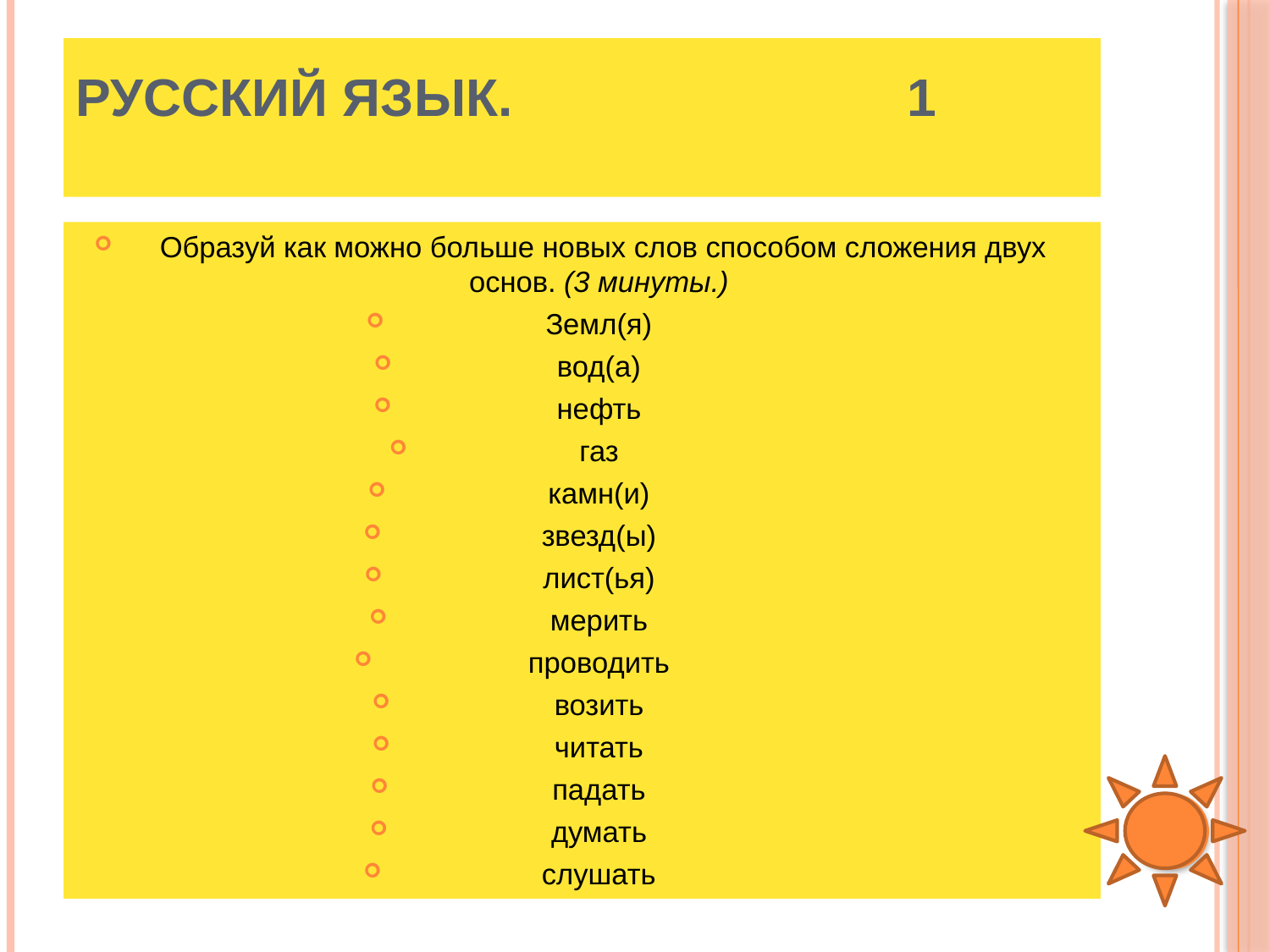

# Русский язык.                           1
 Образуй как можно больше новых слов способом сложения двух основ. (3 минуты.)
Земл(я)
вод(а)
нефть
газ
камн(и)
звезд(ы)
лист(ья)
мерить
проводить
возить
читать
падать
думать
слушать